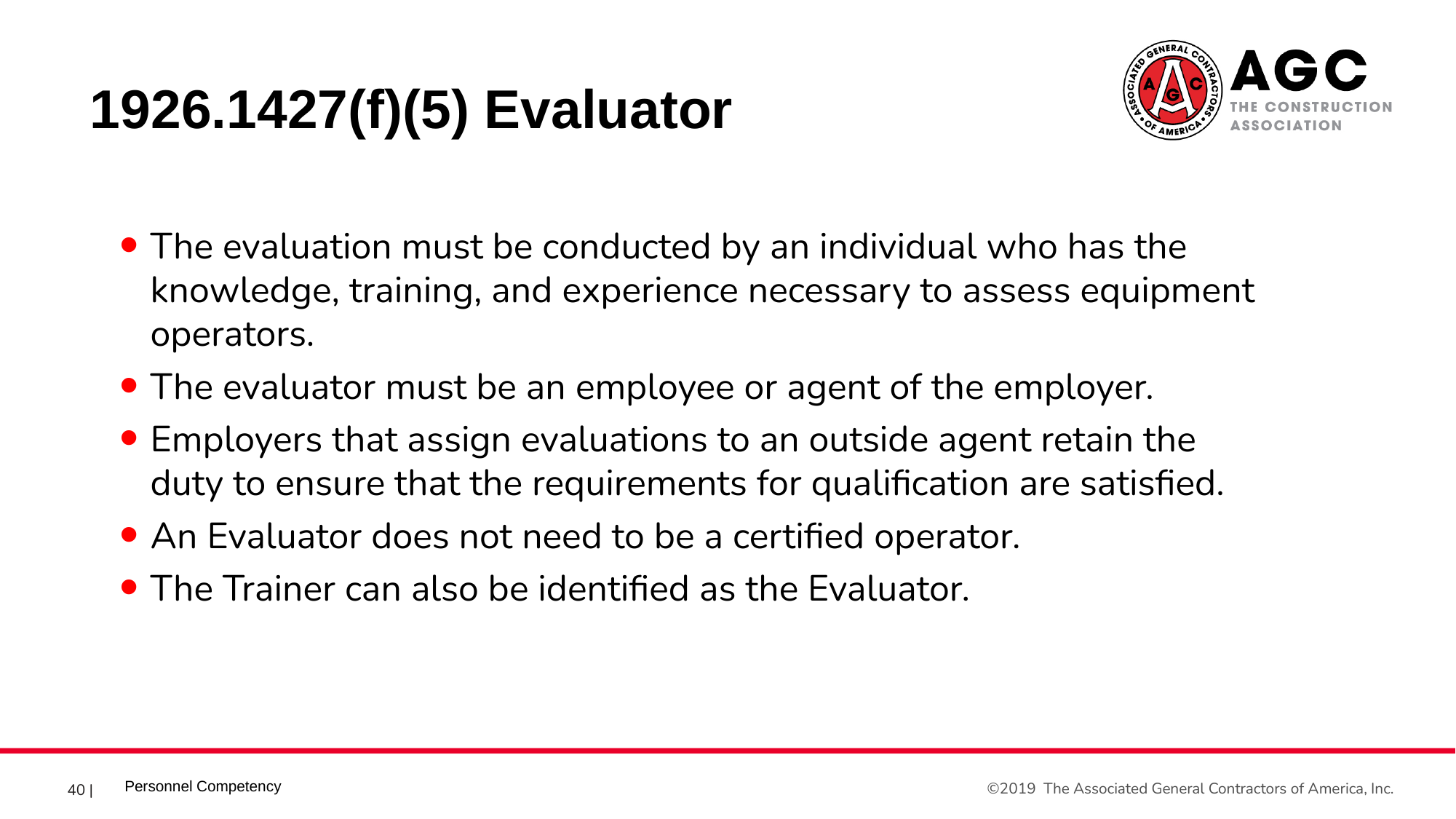

1926.1427(f)(5) Evaluator

The evaluation must be conducted by an individual who has the knowledge, training, and experience necessary to assess equipment operators.
The evaluator must be an employee or agent of the employer.
Employers that assign evaluations to an outside agent retain the duty to ensure that the requirements for qualification are satisfied.
An Evaluator does not need to be a certified operator.
The Trainer can also be identified as the Evaluator.
Personnel Competency